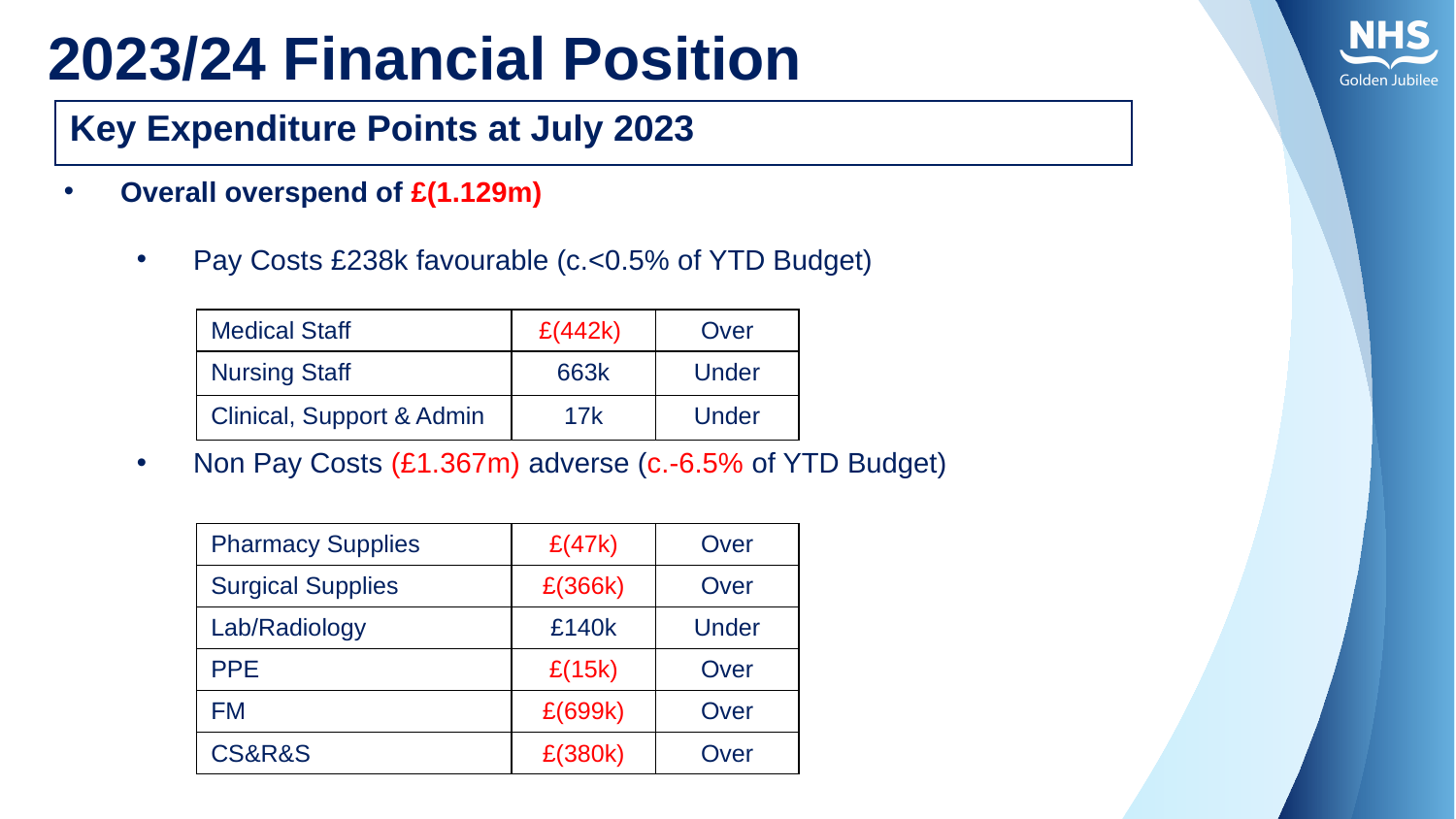

# 2023/24 Financial Position
| Key Expenditure Points at July 2023 |
| --- |
Overall overspend of £(1.129m)

Pay Costs £238k favourable (c.<0.5% of YTD Budget)

Non Pay Costs (£1.367m) adverse (c.-6.5% of YTD Budget)

| Medical Staff | £(442k) | Over |
| --- | --- | --- |
| Nursing Staff | 663k | Under |
| Clinical, Support & Admin | 17k | Under |
| Pharmacy Supplies | £(47k) | Over |
| --- | --- | --- |
| Surgical Supplies | £(366k) | Over |
| Lab/Radiology | £140k | Under |
| PPE | £(15k) | Over |
| FM | £(699k) | Over |
| CS&R&S | £(380k) | Over |